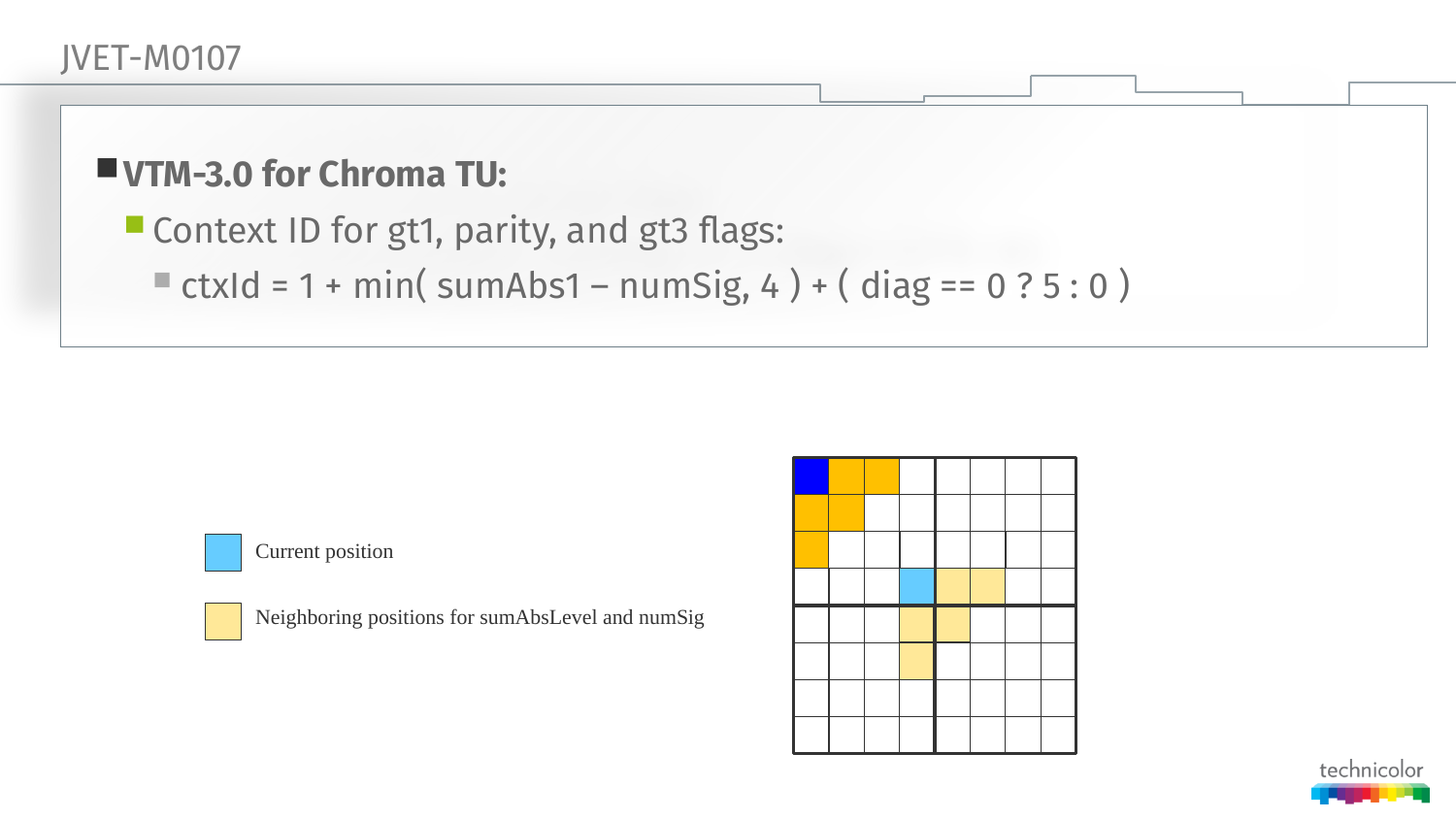

# JVET-M0107
VTM-3.0 for Chroma TU:
Context ID for gt1, parity, and gt3 flags:
ctxId = 1 + min( sumAbs1 – numSig, 4 ) + ( diag == 0 ? 5 : 0 )

Current position

Neighboring positions for sumAbsLevel and numSig